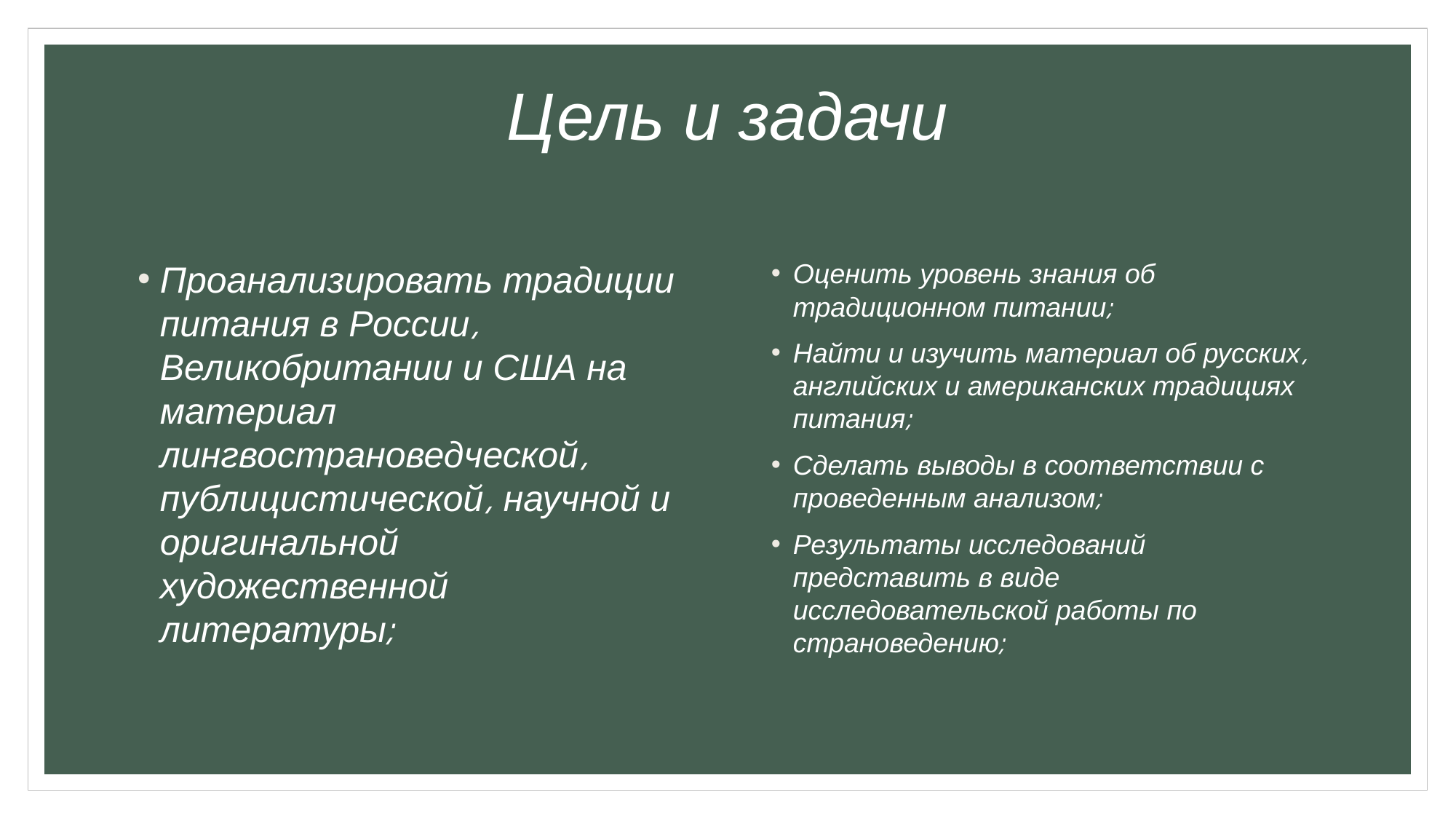

# Цель и задачи
Проанализировать традиции питания в России, Великобритании и США на материал лингвострановедческой, публицистической, научной и оригинальной художественной литературы;

Оценить уровень знания об традиционном питании;
Найти и изучить материал об русских, английских и американских традициях питания;
Сделать выводы в соответствии с проведенным анализом;
Результаты исследований представить в виде исследовательской работы по страноведению;